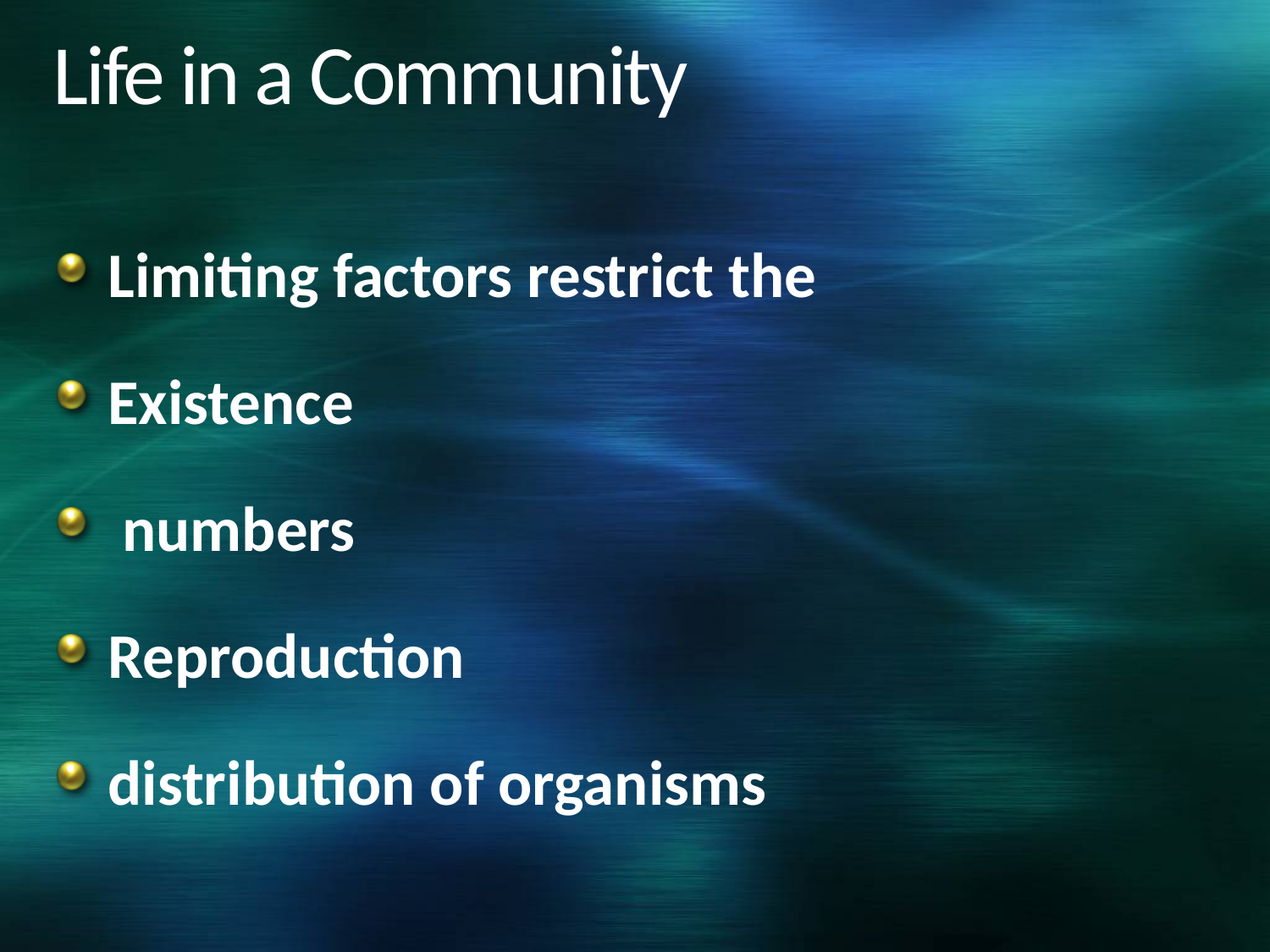

# Life in a Community
Limiting factors restrict the
Existence
 numbers
Reproduction
distribution of organisms